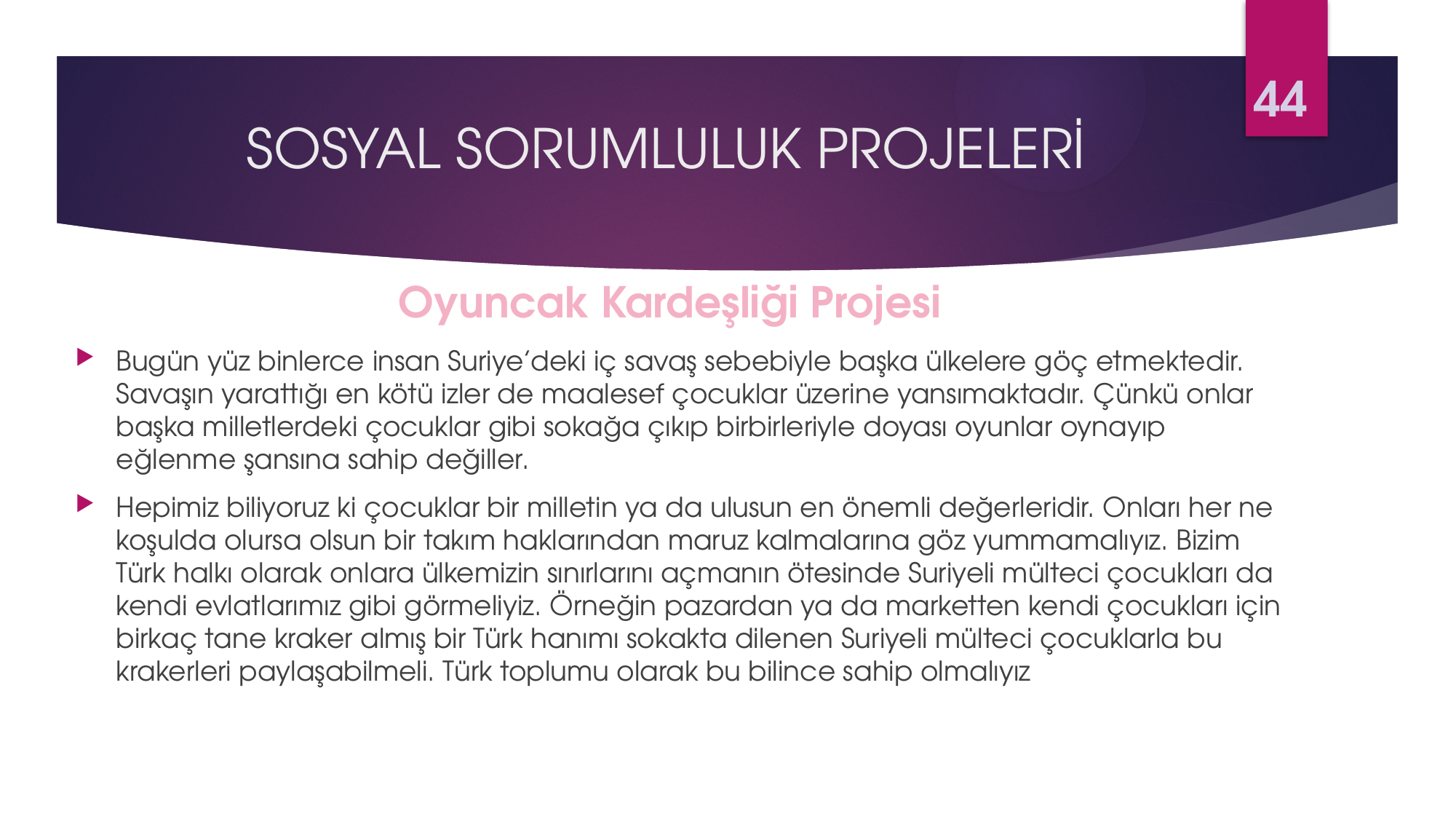

44
# SOSYAL SORUMLULUK PROJELERİ
Oyuncak Kardeşliği Projesi

Bugün yüz binlerce insan Suriye’deki iç savaş sebebiyle başka ülkelere göç etmektedir. Savaşın yarattığı en kötü izler de maalesef çocuklar üzerine yansımaktadır. Çünkü onlar başka milletlerdeki çocuklar gibi sokağa çıkıp birbirleriyle doyası oyunlar oynayıp eğlenme şansına sahip değiller.
Hepimiz biliyoruz ki çocuklar bir milletin ya da ulusun en önemli değerleridir. Onları her ne koşulda olursa olsun bir takım haklarından maruz kalmalarına göz yummamalıyız. Bizim Türk halkı olarak onlara ülkemizin sınırlarını açmanın ötesinde Suriyeli mülteci çocukları da kendi evlatlarımız gibi görmeliyiz. Örneğin pazardan ya da marketten kendi çocukları için birkaç tane kraker almış bir Türk hanımı sokakta dilenen Suriyeli mülteci çocuklarla bu krakerleri paylaşabilmeli. Türk toplumu olarak bu bilince sahip olmalıyız